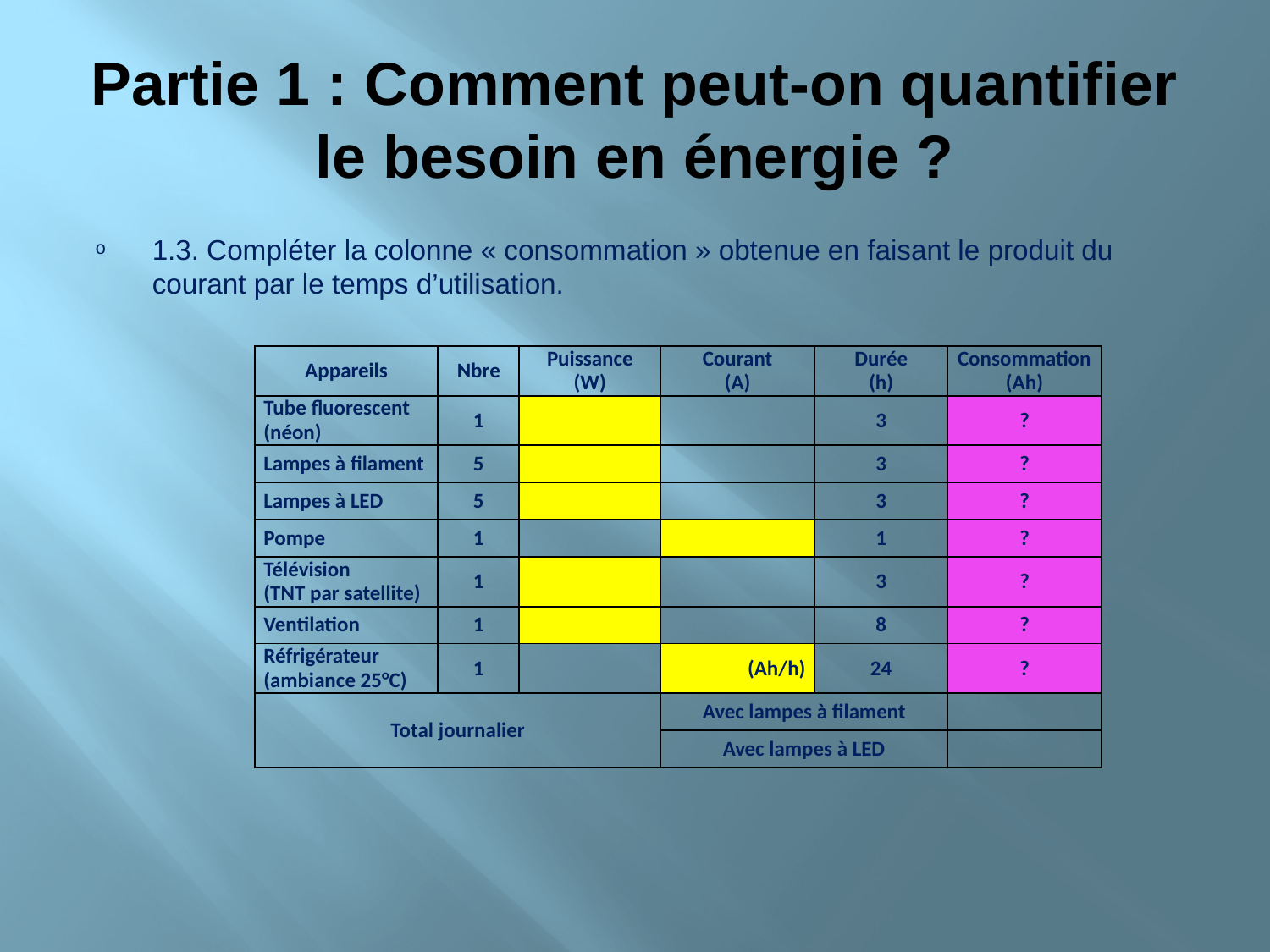

# Partie 1 : Comment peut-on quantifier le besoin en énergie ?
1.3. Compléter la colonne « consommation » obtenue en faisant le produit du courant par le temps d’utilisation.
| Appareils | Nbre | Puissance (W) | Courant (A) | Durée (h) | Consommation (Ah) |
| --- | --- | --- | --- | --- | --- |
| Tube fluorescent (néon) | 1 |  |  | 3 | ? |
| Lampes à filament | 5 |  |  | 3 | ? |
| Lampes à LED | 5 |  |  | 3 | ? |
| Pompe | 1 |  |  | 1 | ? |
| Télévision (TNT par satellite) | 1 |  |  | 3 | ? |
| Ventilation | 1 |  |  | 8 | ? |
| Réfrigérateur (ambiance 25°C) | 1 |  | (Ah/h) | 24 | ? |
| Total journalier |  |  | Avec lampes à filament |  |  |
|  |  |  | Avec lampes à LED |  |  |